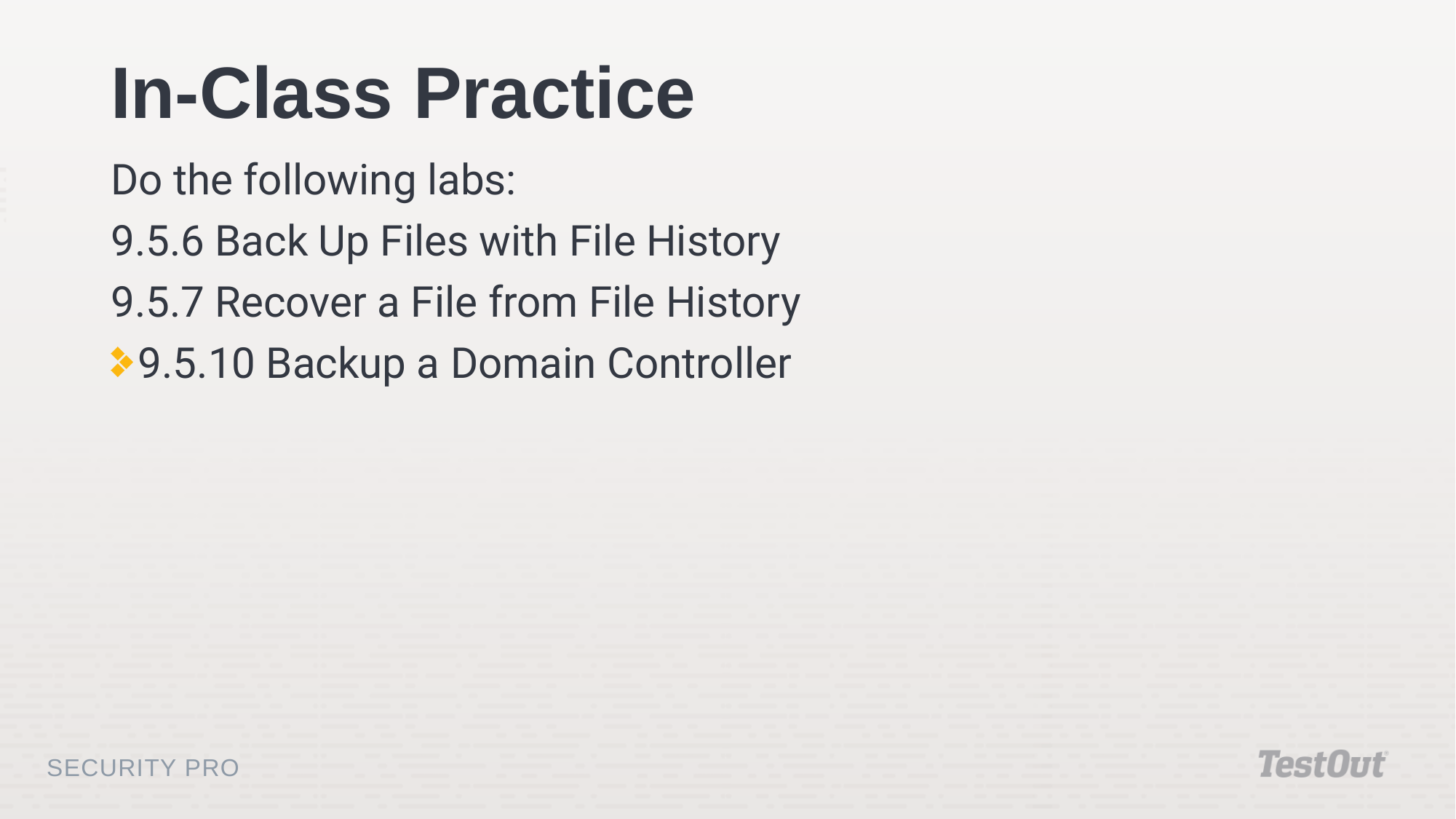

# In-Class Practice
Do the following labs:
9.5.6 Back Up Files with File History
9.5.7 Recover a File from File History
9.5.10 Backup a Domain Controller
Security Pro